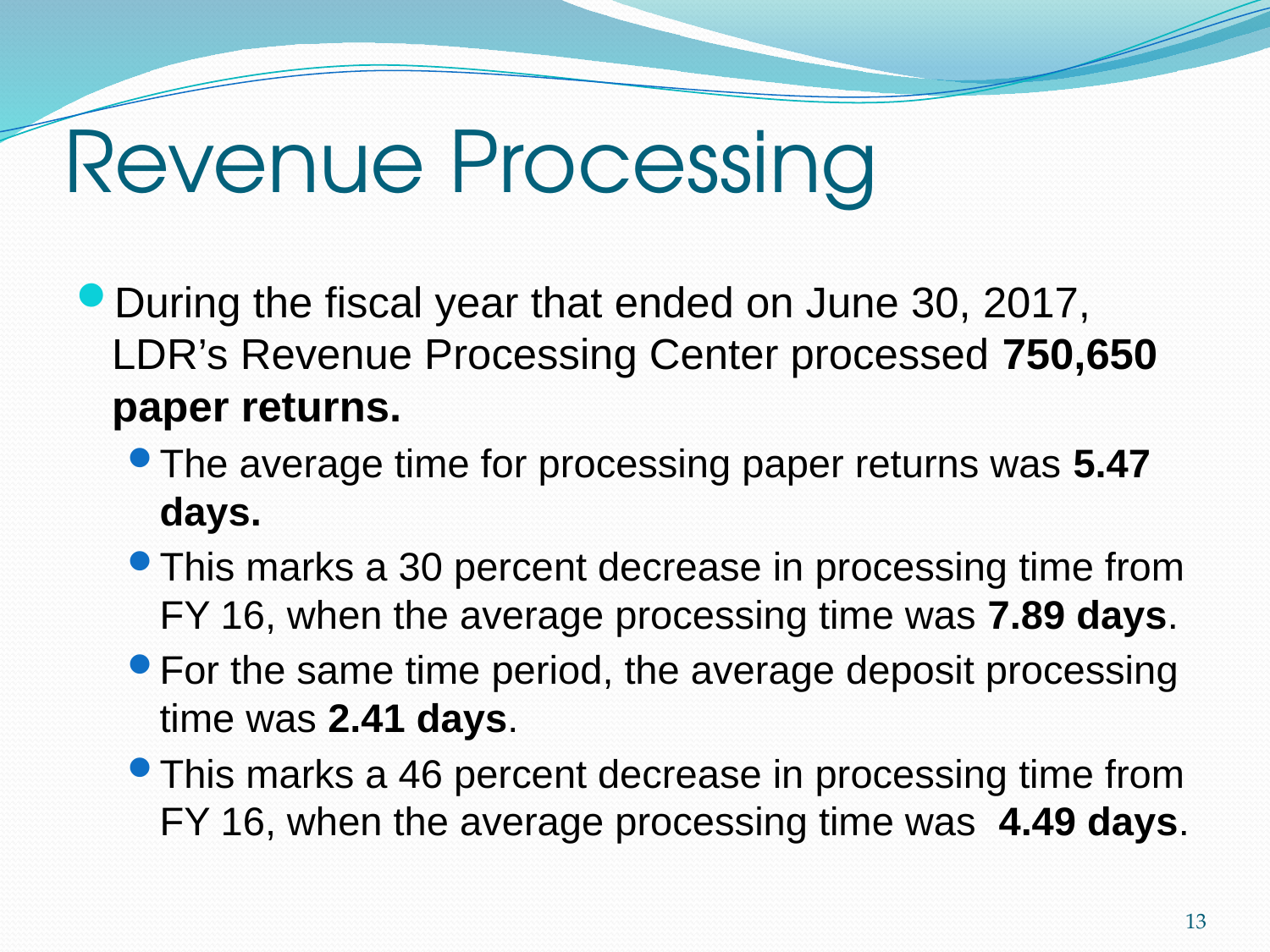

# Revenue Processing
During the fiscal year that ended on June 30, 2017, LDR’s Revenue Processing Center processed 750,650 paper returns.
The average time for processing paper returns was 5.47 days.
This marks a 30 percent decrease in processing time from FY 16, when the average processing time was 7.89 days.
For the same time period, the average deposit processing time was 2.41 days.
This marks a 46 percent decrease in processing time from FY 16, when the average processing time was  4.49 days.
13